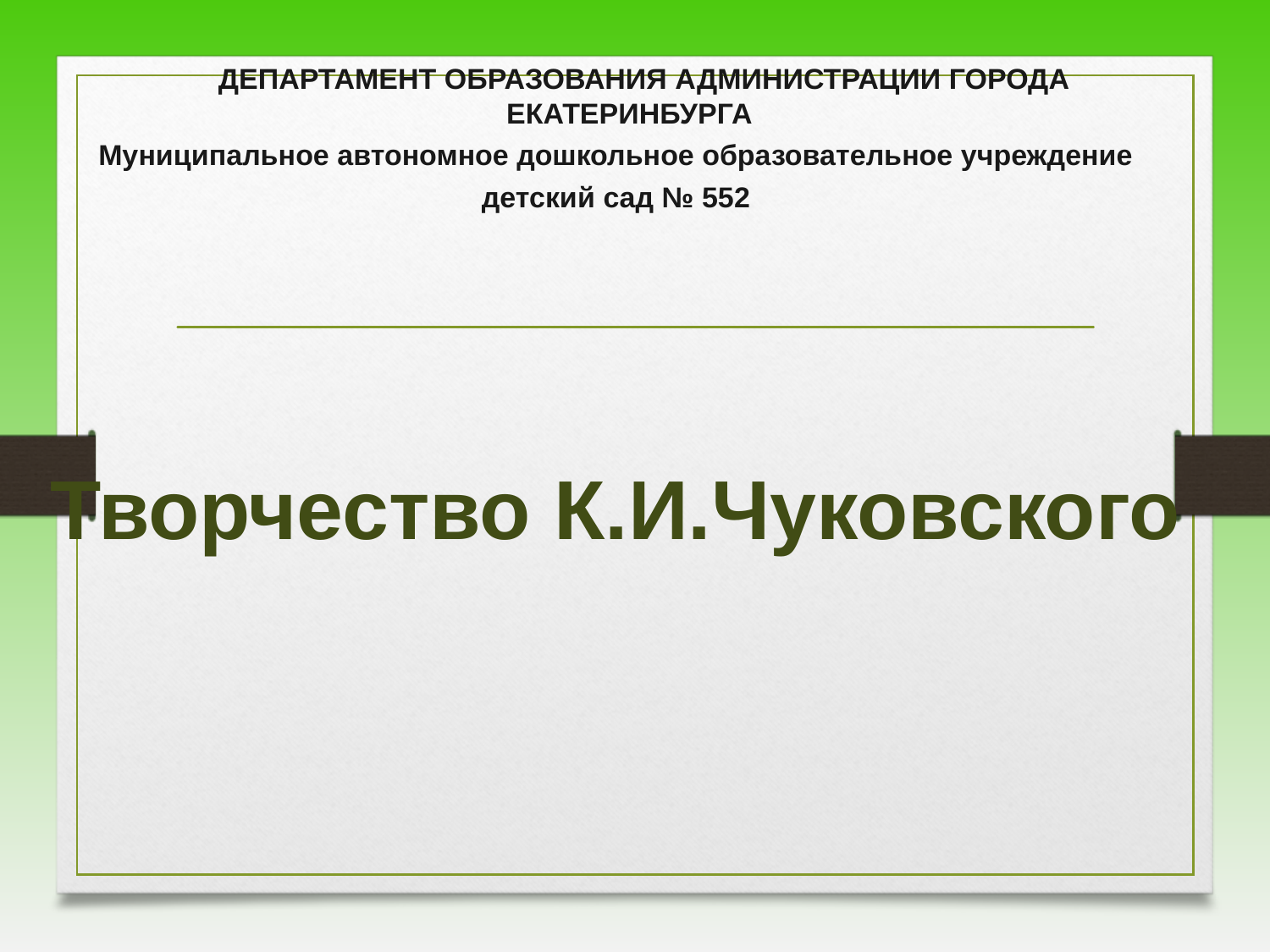

ДЕПАРТАМЕНТ ОБРАЗОВАНИЯ АДМИНИСТРАЦИИ ГОРОДА ЕКАТЕРИНБУРГА
Муниципальное автономное дошкольное образовательное учреждение
детский сад № 552
# Творчество К.И.Чуковского